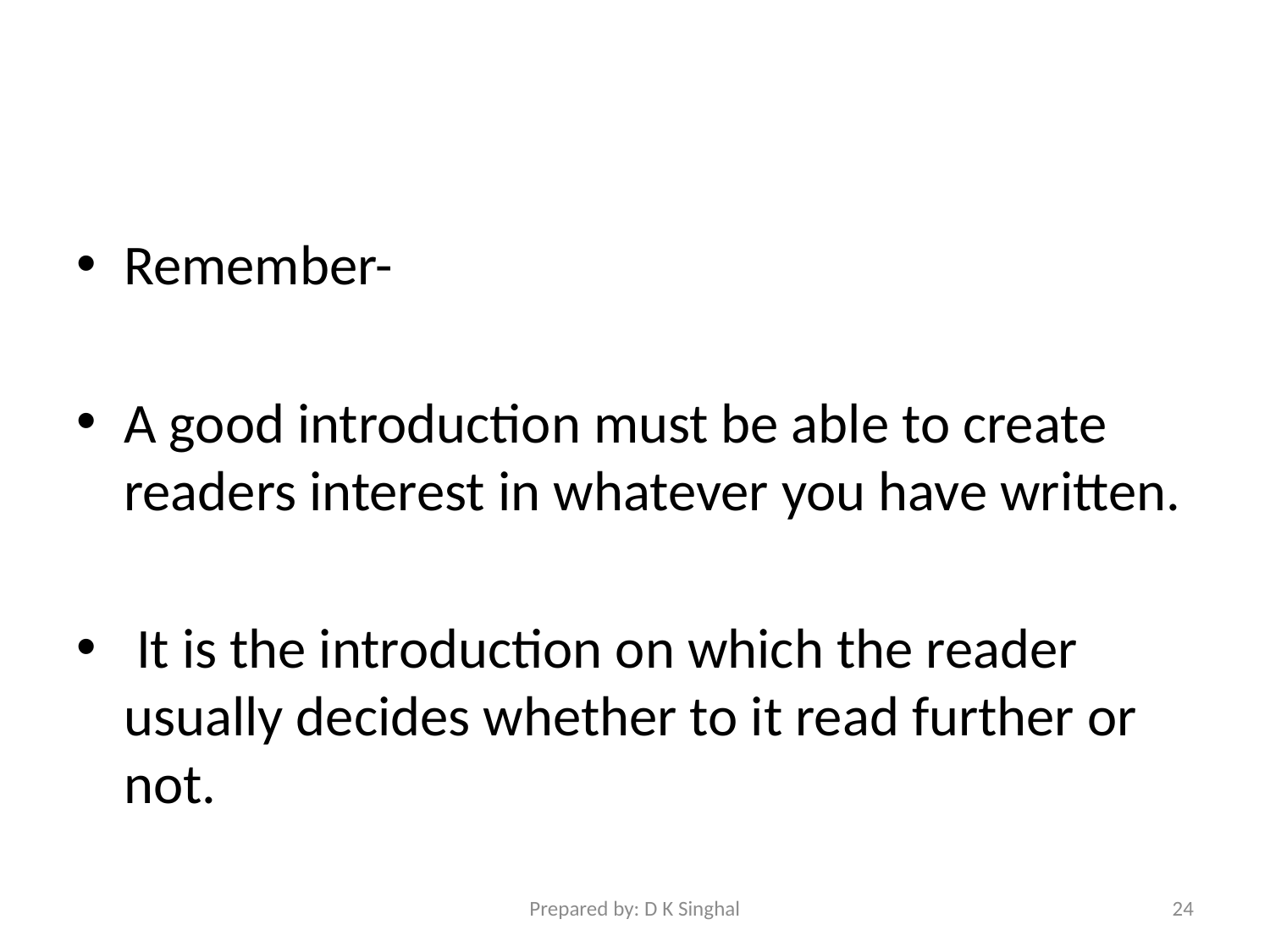

#
Remember-

A good introduction must be able to create readers interest in whatever you have written.

 It is the introduction on which the reader usually decides whether to it read further or not.
Prepared by: D K Singhal
24